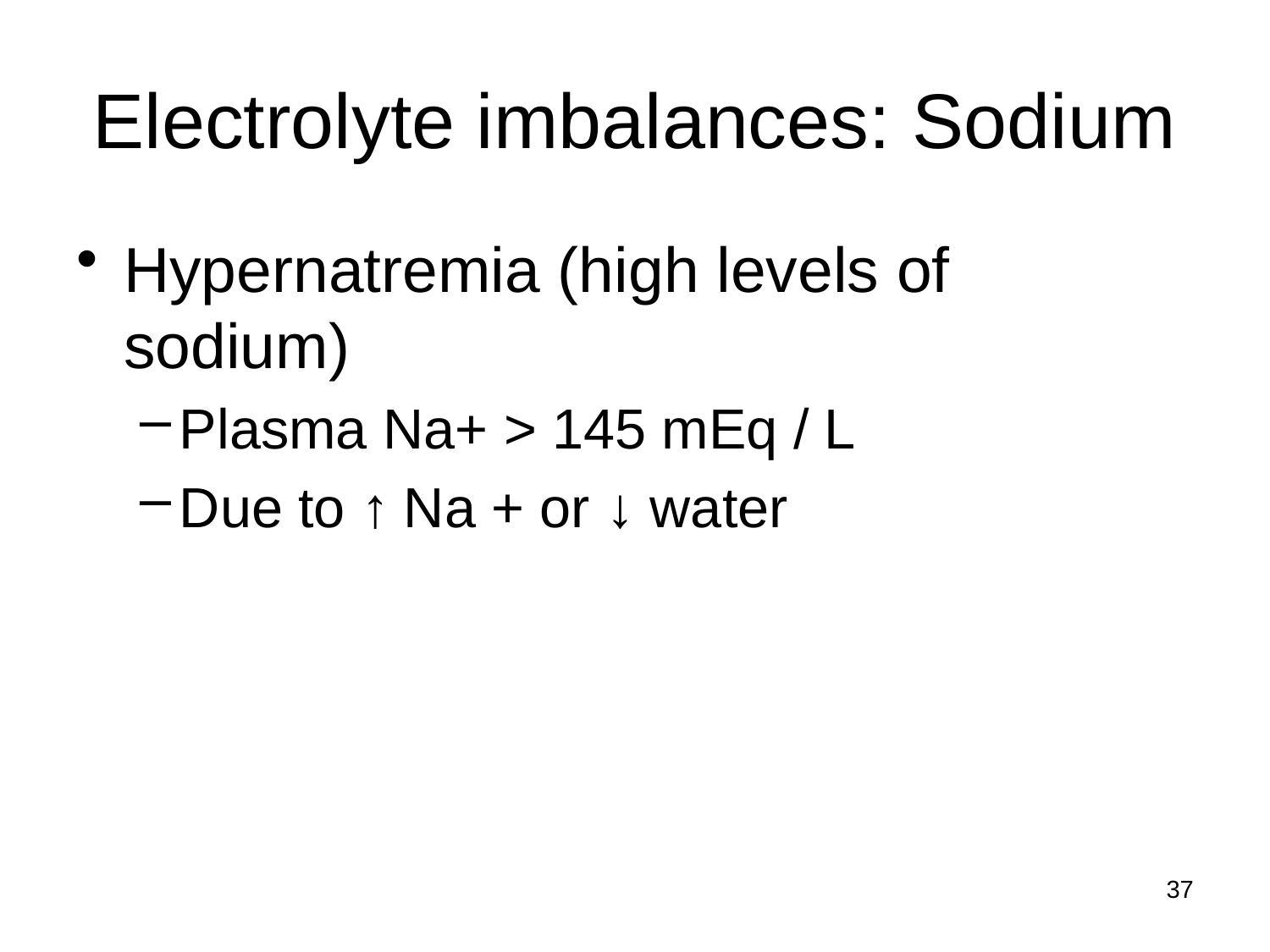

# Electrolyte imbalances: Sodium
Hypernatremia (high levels of sodium)
Plasma Na+ > 145 mEq / L
Due to ↑ Na + or ↓ water
37